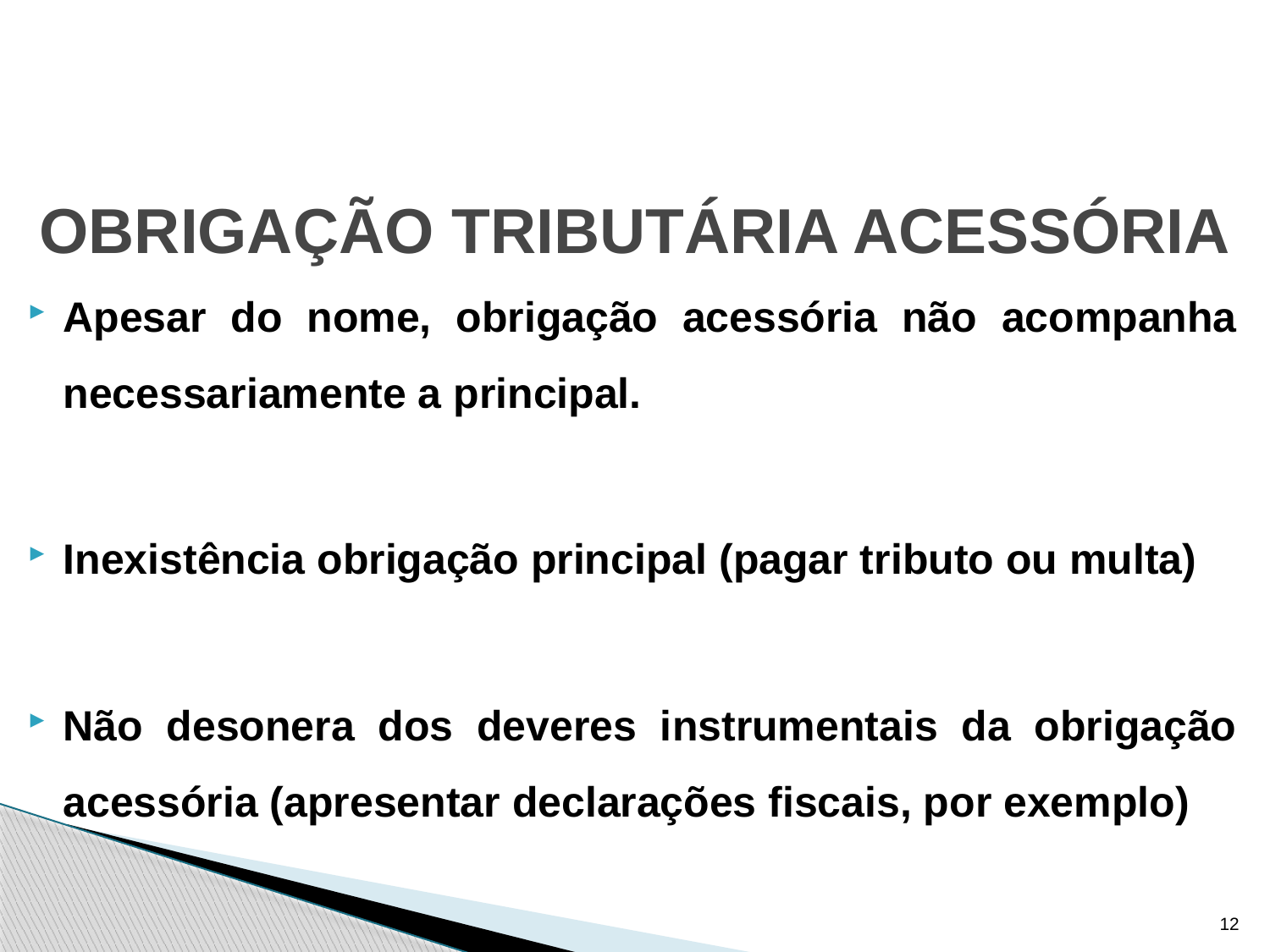

# OBRIGAÇÃO TRIBUTÁRIA ACESSÓRIA
Apesar do nome, obrigação acessória não acompanha necessariamente a principal.

Inexistência obrigação principal (pagar tributo ou multa)

Não desonera dos deveres instrumentais da obrigação acessória (apresentar declarações fiscais, por exemplo)

12